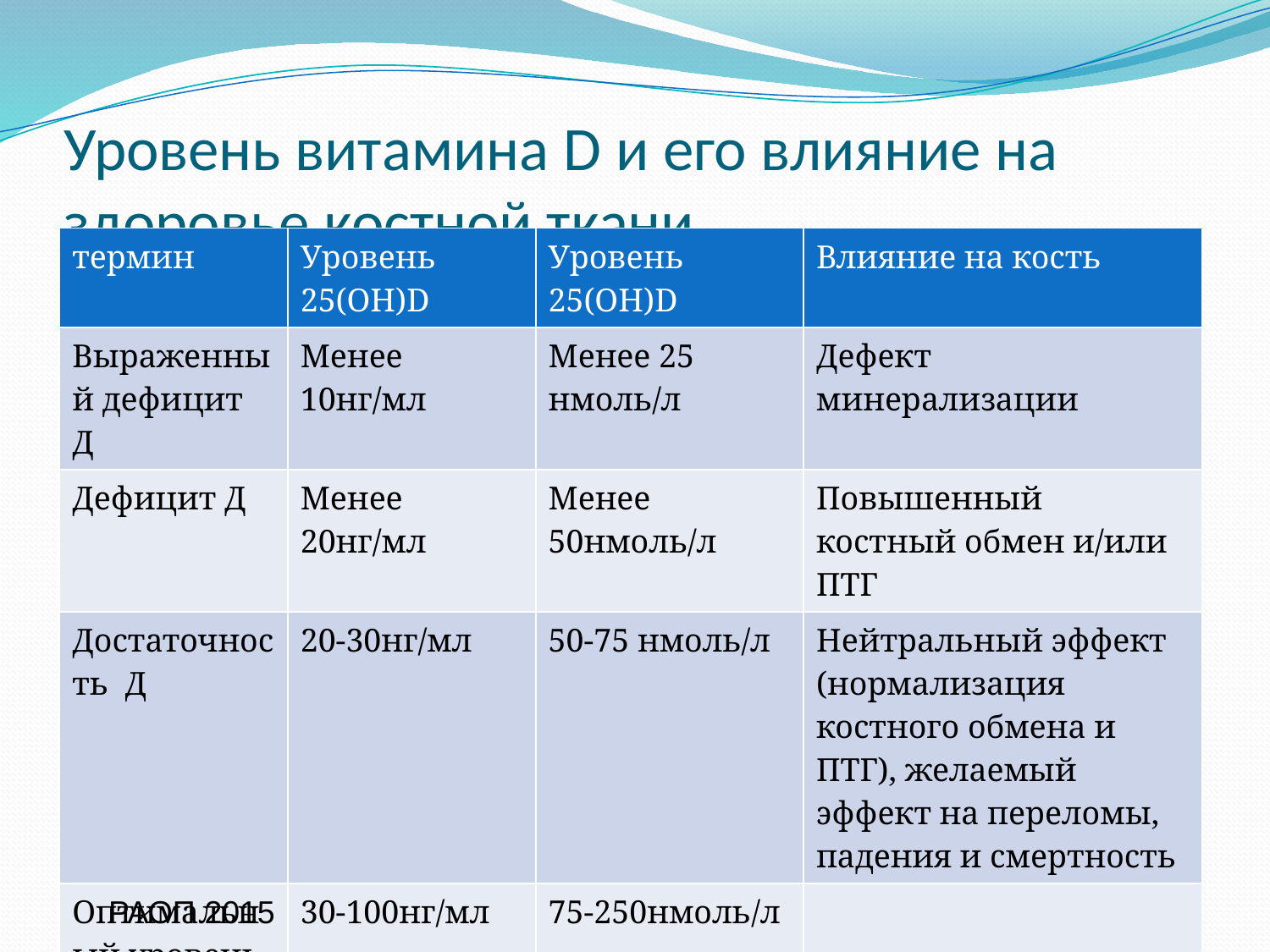

# Уровень витамина D и его влияние на здоровье костной ткани
| термин | Уровень 25(ОН)D | Уровень 25(ОН)D | Влияние на кость |
| --- | --- | --- | --- |
| Выраженный дефицит Д | Менее 10нг/мл | Менее 25 нмоль/л | Дефект минерализации |
| Дефицит Д | Менее 20нг/мл | Менее 50нмоль/л | Повышенный костный обмен и/или ПТГ |
| Достаточность Д | 20-30нг/мл | 50-75 нмоль/л | Нейтральный эффект (нормализация костного обмена и ПТГ), желаемый эффект на переломы, падения и смертность |
| Оптимальный уровень Д | 30-100нг/мл | 75-250нмоль/л |  |
| Токсический уровеннь | Более 150нг/мл | Более 375 нмоль/л | Выше этого порогового возможны побочные эффекты |
РАОП 2015